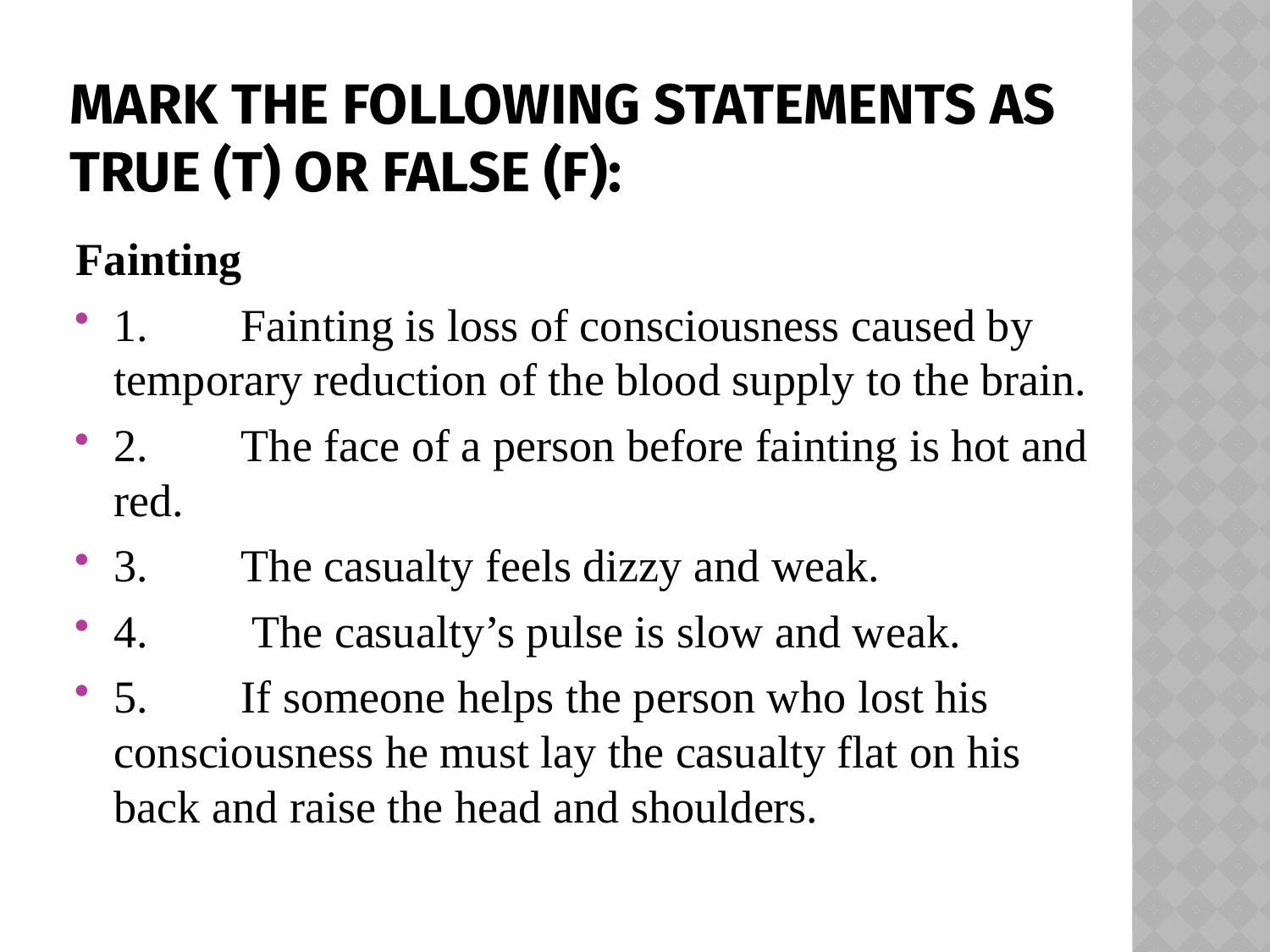

# Mark the following statements as true (T) or false (F):
Fainting
1.	Fainting is loss of consciousness caused by temporary reduction of the blood supply to the brain.
2.	The face of a person before fainting is hot and red.
3.	The casualty feels dizzy and weak.
4.	 The casualty’s pulse is slow and weak.
5.	If someone helps the person who lost his consciousness he must lay the casualty flat on his back and raise the head and shoulders.